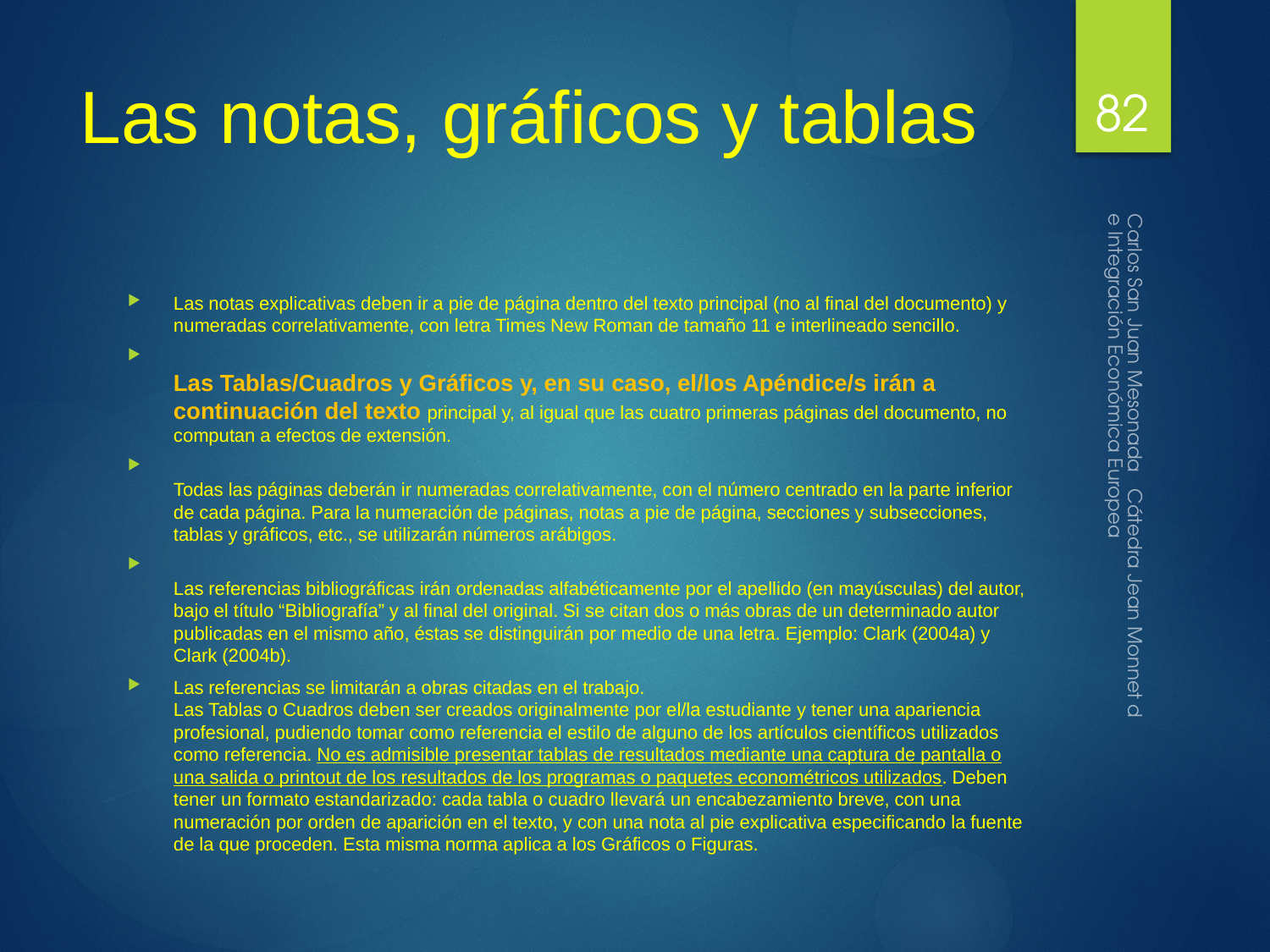

82
# Las notas, gráficos y tablas
Las notas explicativas deben ir a pie de página dentro del texto principal (no al final del documento) y numeradas correlativamente, con letra Times New Roman de tamaño 11 e interlineado sencillo.
Las Tablas/Cuadros y Gráficos y, en su caso, el/los Apéndice/s irán a continuación del texto principal y, al igual que las cuatro primeras páginas del documento, no computan a efectos de extensión.
Todas las páginas deberán ir numeradas correlativamente, con el número centrado en la parte inferior de cada página. Para la numeración de páginas, notas a pie de página, secciones y subsecciones, tablas y gráficos, etc., se utilizarán números arábigos.
Las referencias bibliográficas irán ordenadas alfabéticamente por el apellido (en mayúsculas) del autor, bajo el título “Bibliografía” y al final del original. Si se citan dos o más obras de un determinado autor publicadas en el mismo año, éstas se distinguirán por medio de una letra. Ejemplo: Clark (2004a) y Clark (2004b).
Las referencias se limitarán a obras citadas en el trabajo.
Las Tablas o Cuadros deben ser creados originalmente por el/la estudiante y tener una apariencia profesional, pudiendo tomar como referencia el estilo de alguno de los artículos científicos utilizados como referencia. No es admisible presentar tablas de resultados mediante una captura de pantalla o una salida o printout de los resultados de los programas o paquetes econométricos utilizados. Deben tener un formato estandarizado: cada tabla o cuadro llevará un encabezamiento breve, con una numeración por orden de aparición en el texto, y con una nota al pie explicativa especificando la fuente de la que proceden. Esta misma norma aplica a los Gráficos o Figuras.
Carlos San Juan Mesonada   Cátedra Jean Monnet de Integración Económica Europea